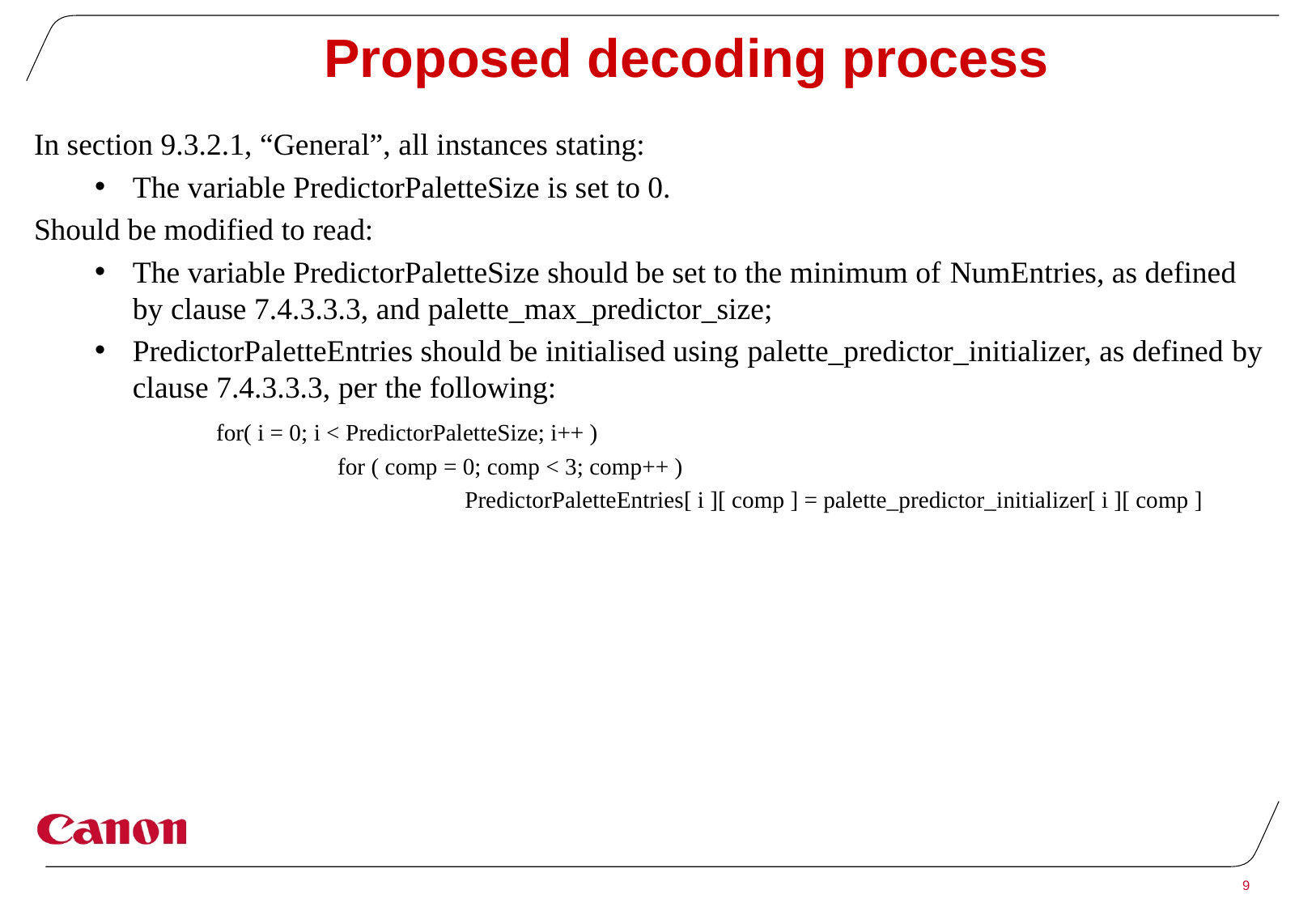

# Proposed decoding process
In section 9.3.2.1, “General”, all instances stating:
The variable PredictorPaletteSize is set to 0.
Should be modified to read:
The variable PredictorPaletteSize should be set to the minimum of NumEntries, as defined by clause 7.4.3.3.3, and palette_max_predictor_size;
PredictorPaletteEntries should be initialised using palette_predictor_initializer, as defined by clause 7.4.3.3.3, per the following:
	for( i = 0; i < PredictorPaletteSize; i++ )
		for ( comp = 0; comp < 3; comp++ )
			 PredictorPaletteEntries[ i ][ comp ] = palette_predictor_initializer[ i ][ comp ]
9